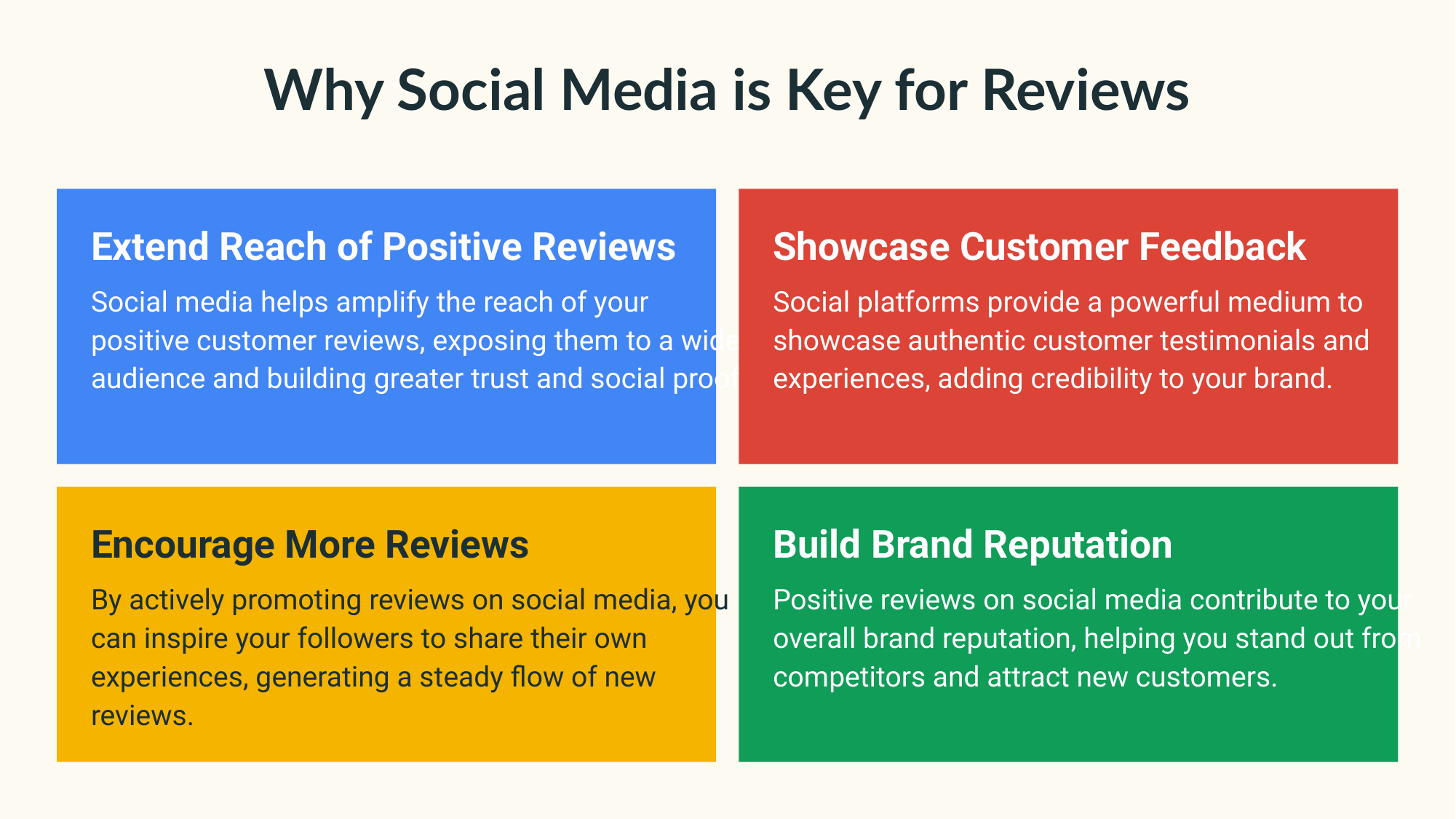

Why Social Media is Key for Reviews

Extend Reach of Positive Reviews
Showcase Customer Feedback
Social media helps amplify the reach of your positive customer reviews, exposing them to a wider audience and building greater trust and social proof.
Social platforms provide a powerful medium to showcase authentic customer testimonials and experiences, adding credibility to your brand.

Encourage More Reviews
Build Brand Reputation
By actively promoting reviews on social media, you can inspire your followers to share their own experiences, generating a steady flow of new reviews.
Positive reviews on social media contribute to your overall brand reputation, helping you stand out from competitors and attract new customers.